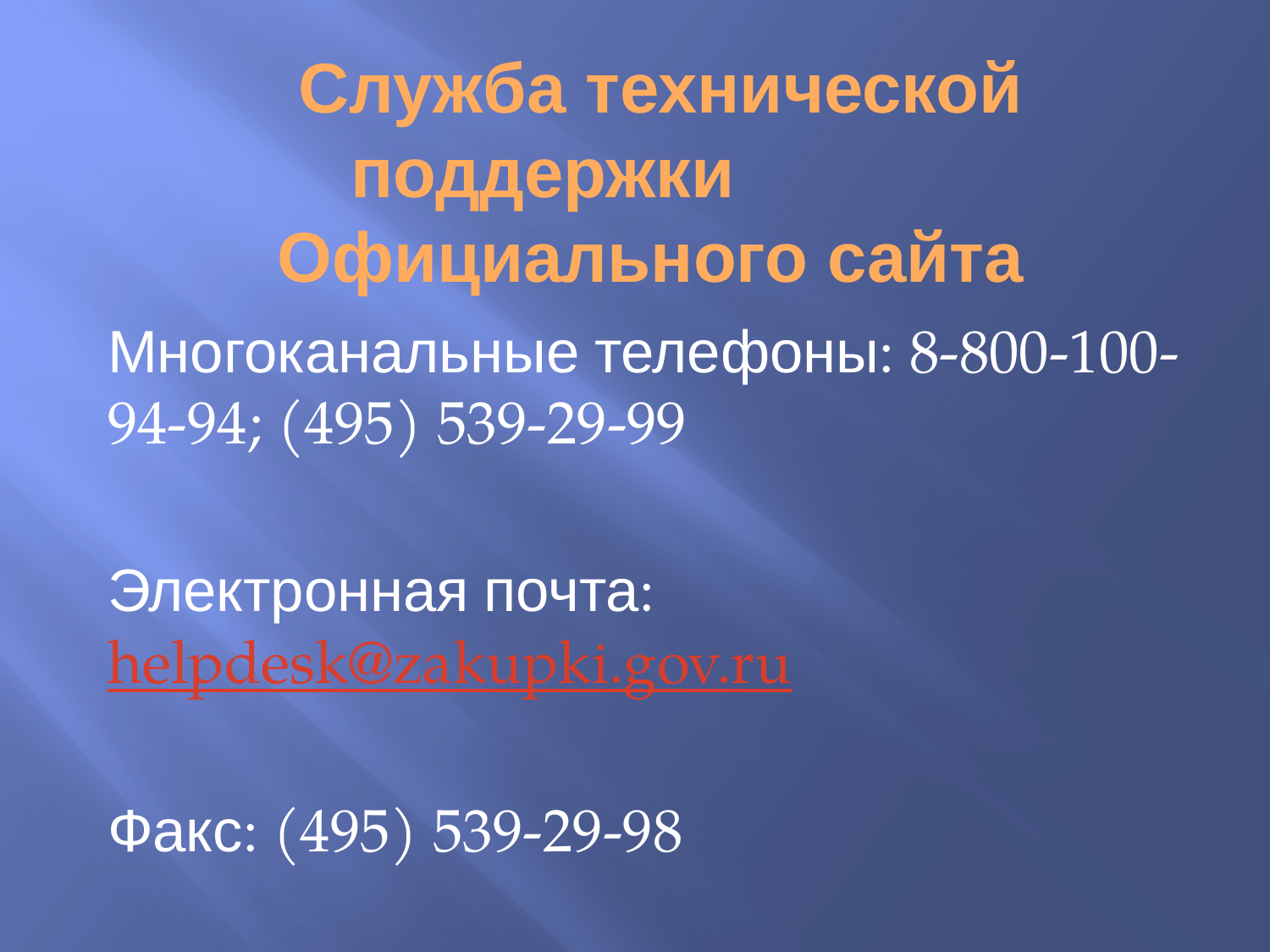

# Служба технической поддержки             Официального сайта
Многоканальные телефоны: 8-800-100-94-94; (495) 539-29-99

Электронная почта: helpdesk@zakupki.gov.ru

Факс: (495) 539-29-98